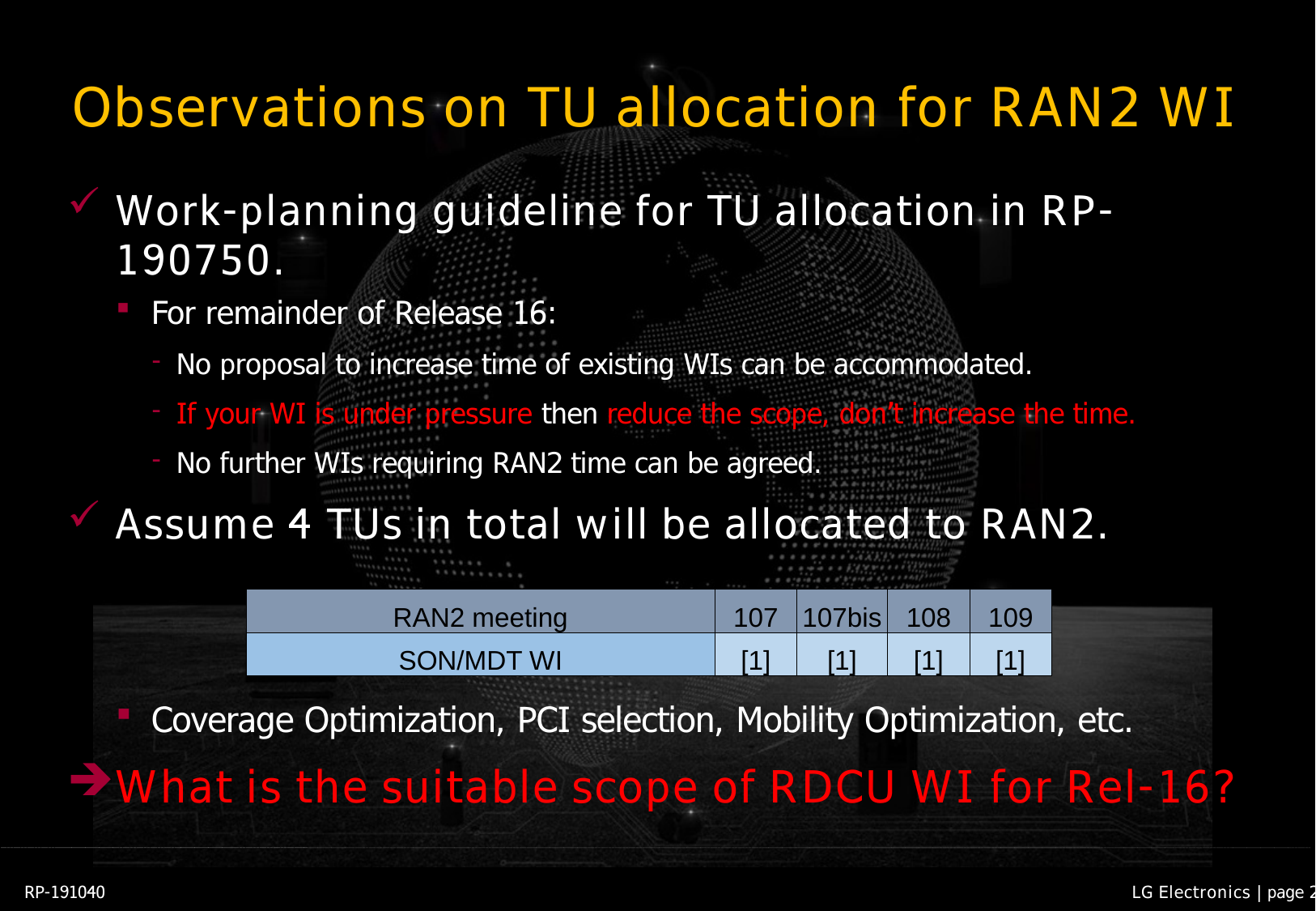

# Observations on TU allocation for RAN2 WI
Work-planning guideline for TU allocation in RP-190750.
For remainder of Release 16:
No proposal to increase time of existing WIs can be accommodated.
If your WI is under pressure then reduce the scope, don’t increase the time.
No further WIs requiring RAN2 time can be agreed.
Assume 4 TUs in total will be allocated to RAN2.

Coverage Optimization, PCI selection, Mobility Optimization, etc.
What is the suitable scope of RDCU WI for Rel-16?
| RAN2 meeting | 107 | 107bis | 108 | 109 |
| --- | --- | --- | --- | --- |
| SON/MDT WI | [1] | [1] | [1] | [1] |